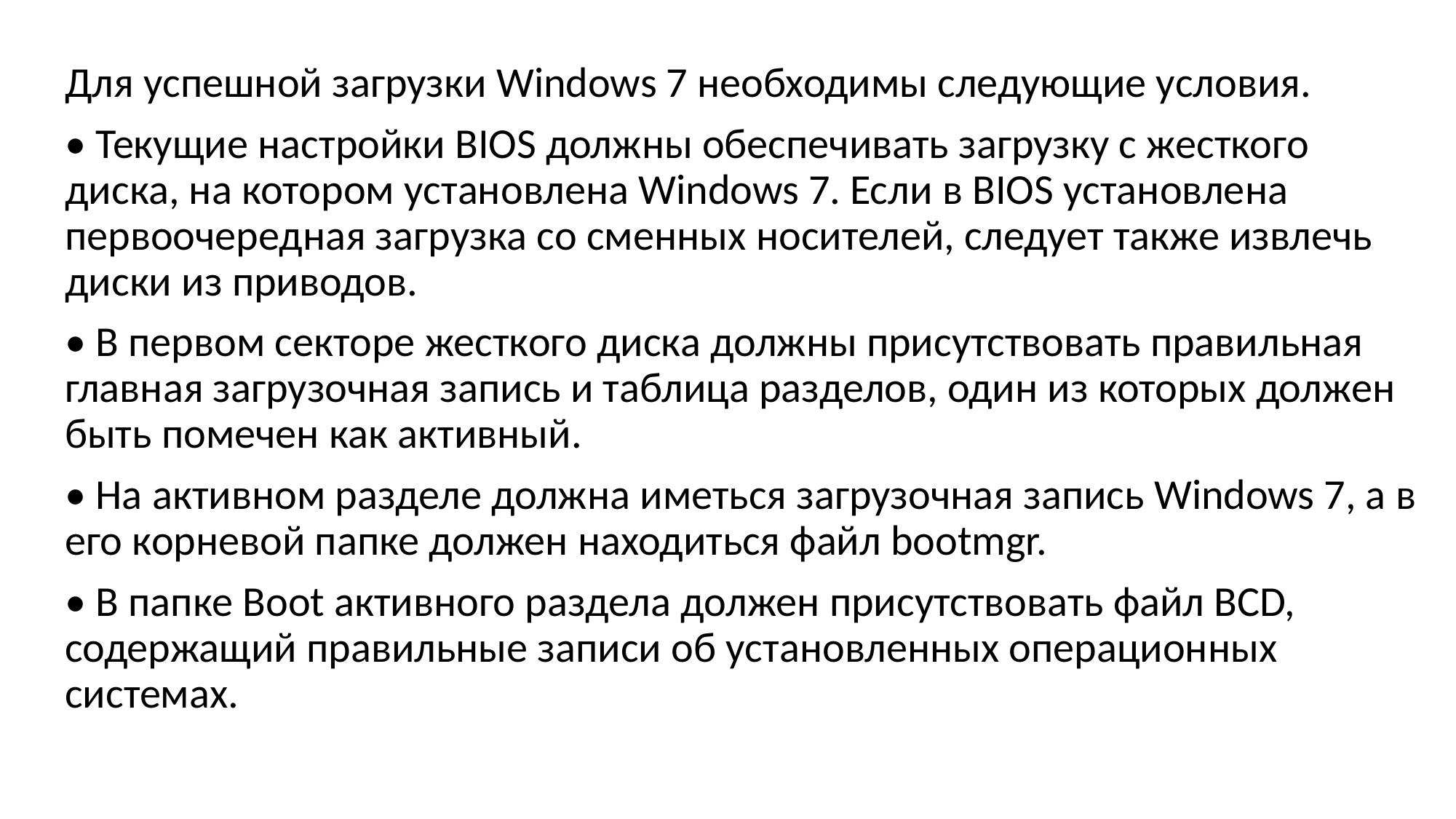

Для успешной загрузки Windows 7 необходимы следующие условия.
• Текущие настройки BIOS должны обеспечивать загрузку с жесткого диска, на котором установлена Windows 7. Если в BIOS установлена первоочередная загрузка со сменных носителей, следует также извлечь диски из приводов.
• В первом секторе жесткого диска должны присутствовать правильная главная загрузочная запись и таблица разделов, один из которых должен быть помечен как активный.
• На активном разделе должна иметься загрузочная запись Windows 7, а в его корневой папке должен находиться файл bootmgr.
• В папке Boot активного раздела должен присутствовать файл BCD, содержащий правильные записи об установленных операционных системах.